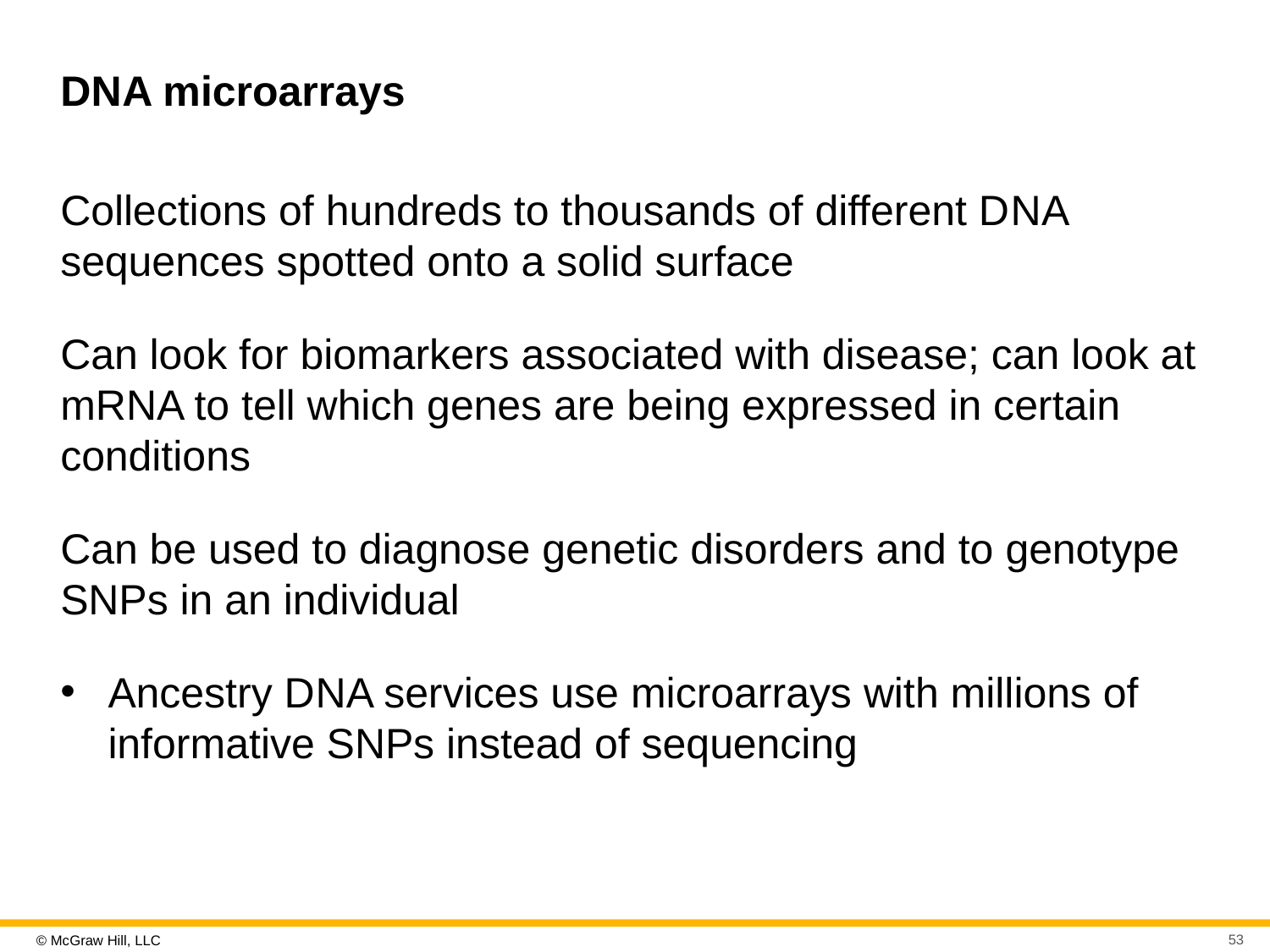

# D N A microarrays
Collections of hundreds to thousands of different D N A sequences spotted onto a solid surface
Can look for biomarkers associated with disease; can look at mRNA to tell which genes are being expressed in certain conditions
Can be used to diagnose genetic disorders and to genotype SNPs in an individual
Ancestry D N A services use microarrays with millions of informative SNPs instead of sequencing
53